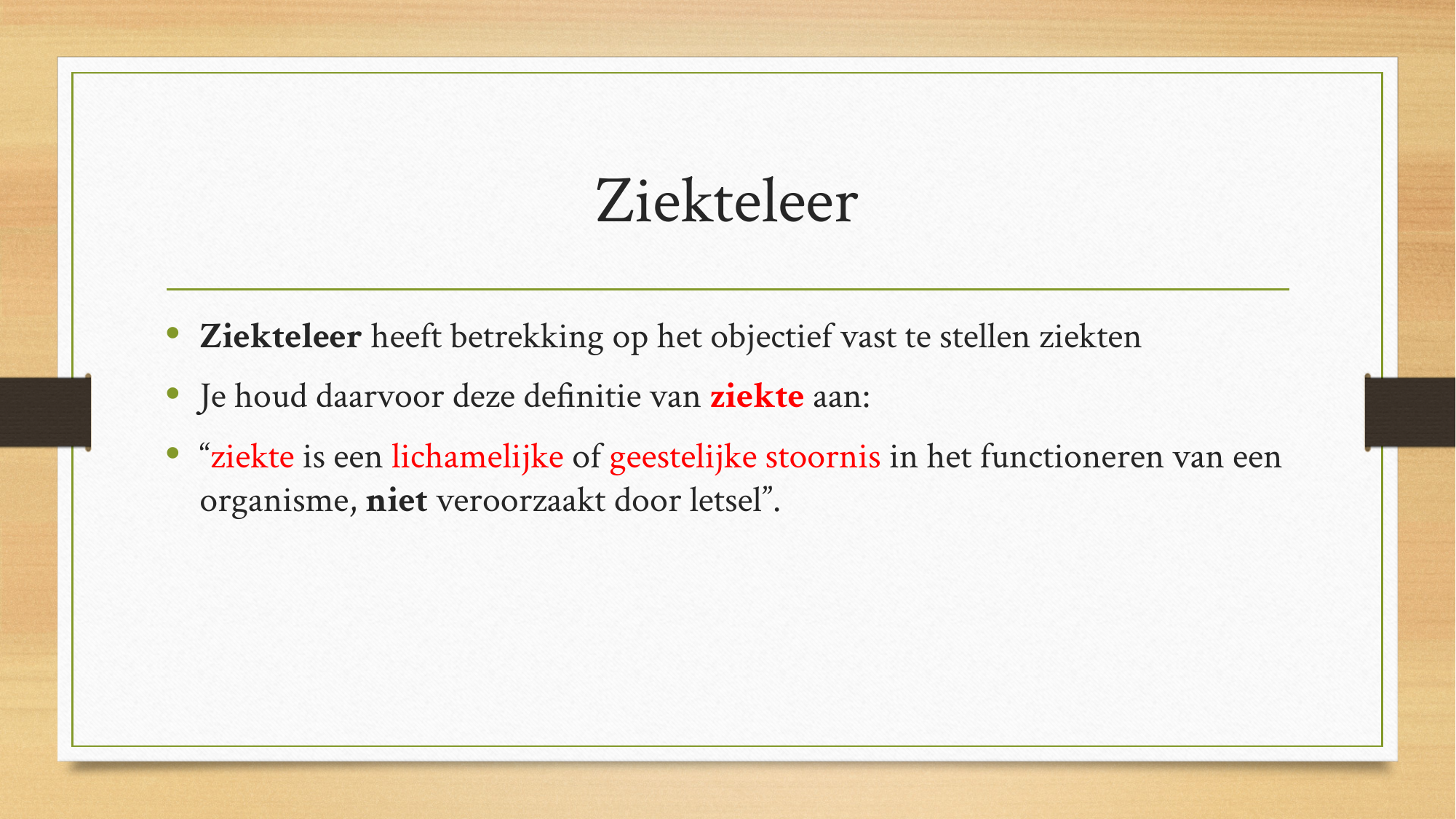

# Ziekteleer
Ziekteleer heeft betrekking op het objectief vast te stellen ziekten
Je houd daarvoor deze definitie van ziekte aan:
“ziekte is een lichamelijke of geestelijke stoornis in het functioneren van een organisme, niet veroorzaakt door letsel”.